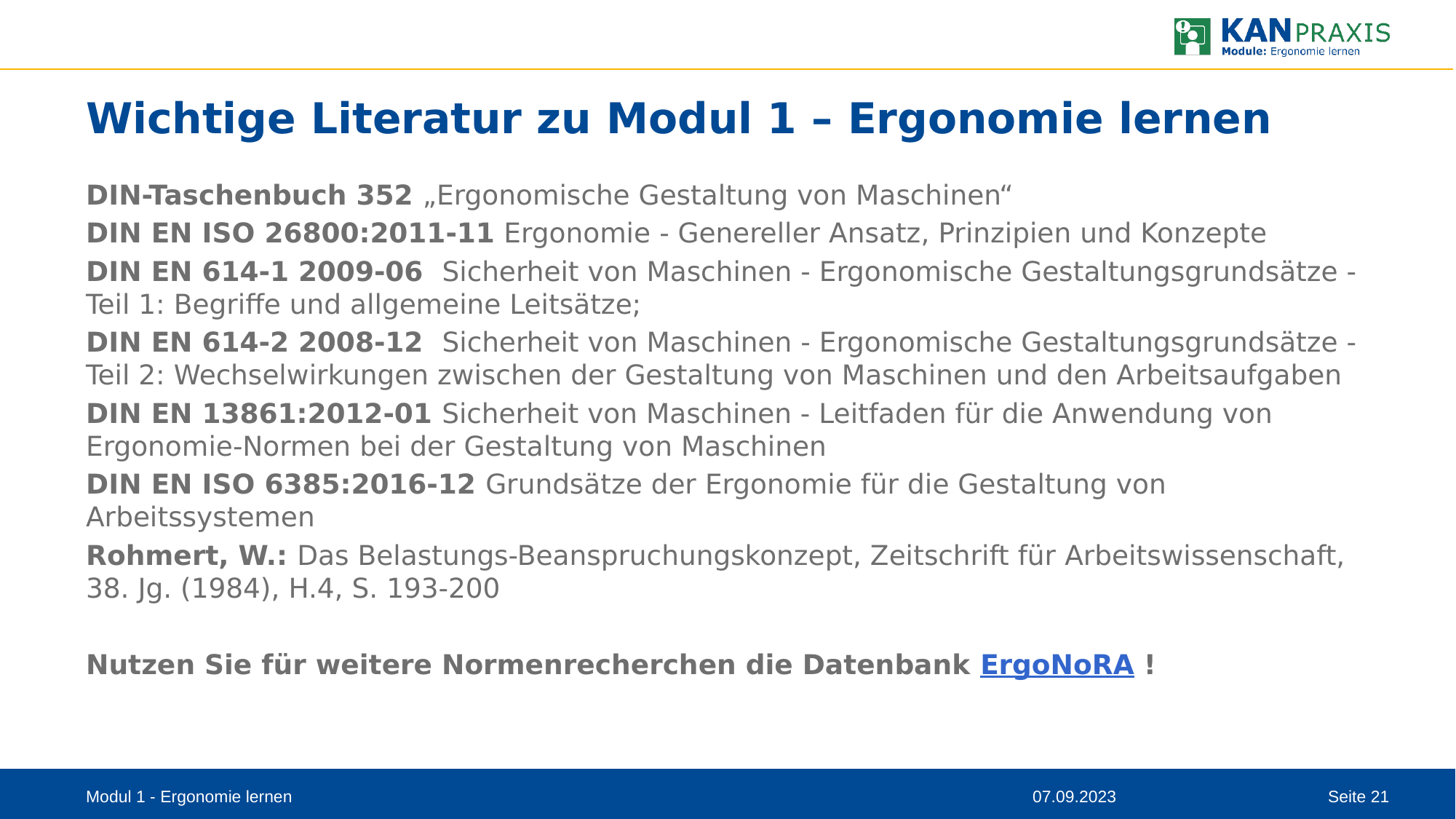

# Wichtige Literatur zu Modul 1 – Ergonomie lernen
DIN-Taschenbuch 352 „Ergonomische Gestaltung von Maschinen“
DIN EN ISO 26800:2011-11 Ergonomie - Genereller Ansatz, Prinzipien und Konzepte
DIN EN 614-1 2009-06  Sicherheit von Maschinen - Ergonomische Gestaltungsgrundsätze - Teil 1: Begriffe und allgemeine Leitsätze;
DIN EN 614-2 2008-12  Sicherheit von Maschinen - Ergonomische Gestaltungsgrundsätze - Teil 2: Wechselwirkungen zwischen der Gestaltung von Maschinen und den Arbeitsaufgaben
DIN EN 13861:2012-01 Sicherheit von Maschinen - Leitfaden für die Anwendung von Ergonomie-Normen bei der Gestaltung von Maschinen
DIN EN ISO 6385:2016-12 Grundsätze der Ergonomie für die Gestaltung von Arbeitssystemen
Rohmert, W.: Das Belastungs-Beanspruchungskonzept, Zeitschrift für Arbeitswissenschaft, 38. Jg. (1984), H.4, S. 193-200

Nutzen Sie für weitere Normenrecherchen die Datenbank ErgoNoRA !

Modul 1 - Ergonomie lernen
07.09.2023
Seite 21